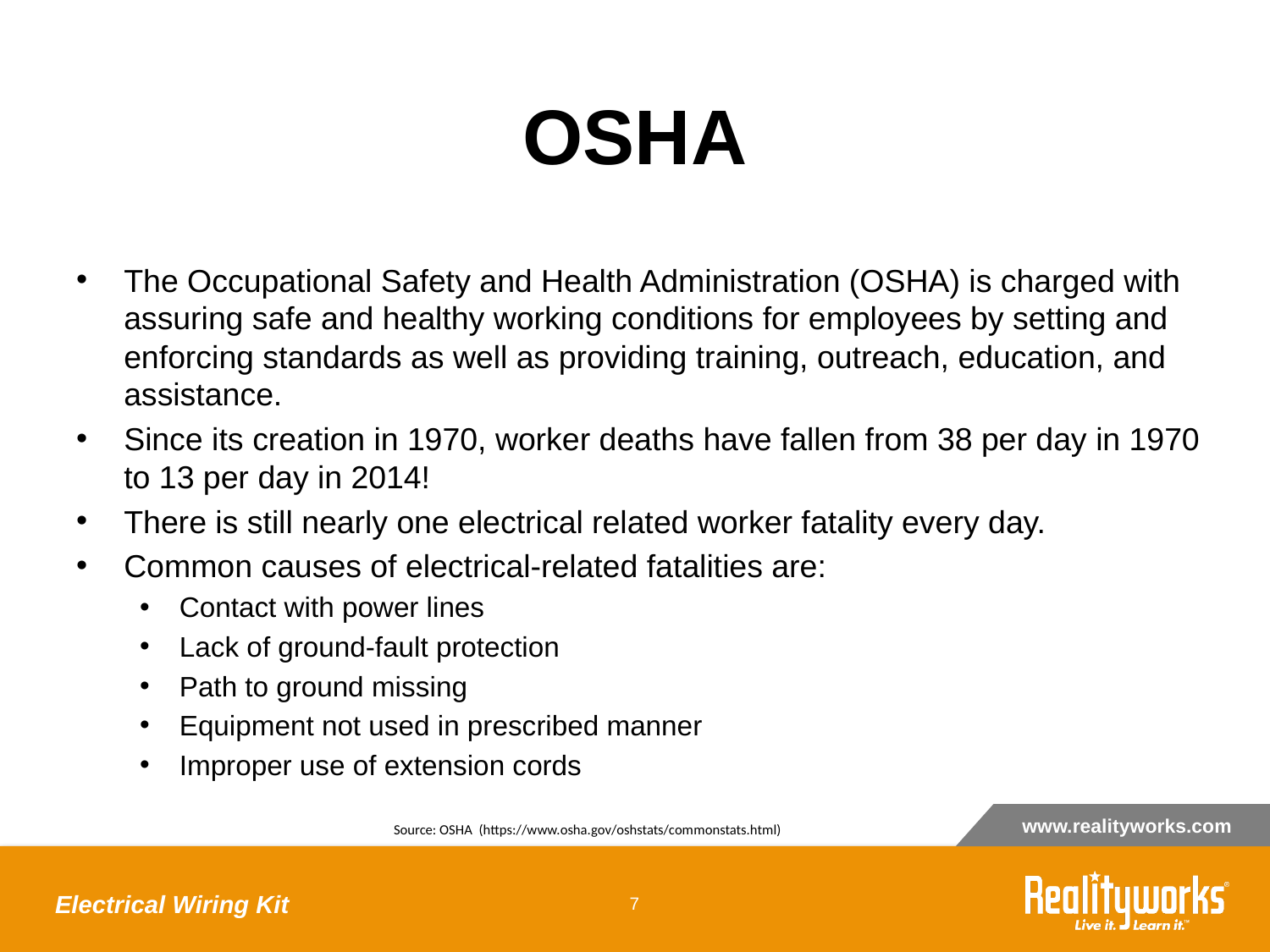

# OSHA
The Occupational Safety and Health Administration (OSHA) is charged with assuring safe and healthy working conditions for employees by setting and enforcing standards as well as providing training, outreach, education, and assistance.
Since its creation in 1970, worker deaths have fallen from 38 per day in 1970 to 13 per day in 2014!
There is still nearly one electrical related worker fatality every day.
Common causes of electrical-related fatalities are:
Contact with power lines
Lack of ground-fault protection
Path to ground missing
Equipment not used in prescribed manner
Improper use of extension cords

Source: OSHA  (https://www.osha.gov/oshstats/commonstats.html)

Electrical Wiring Kit
7